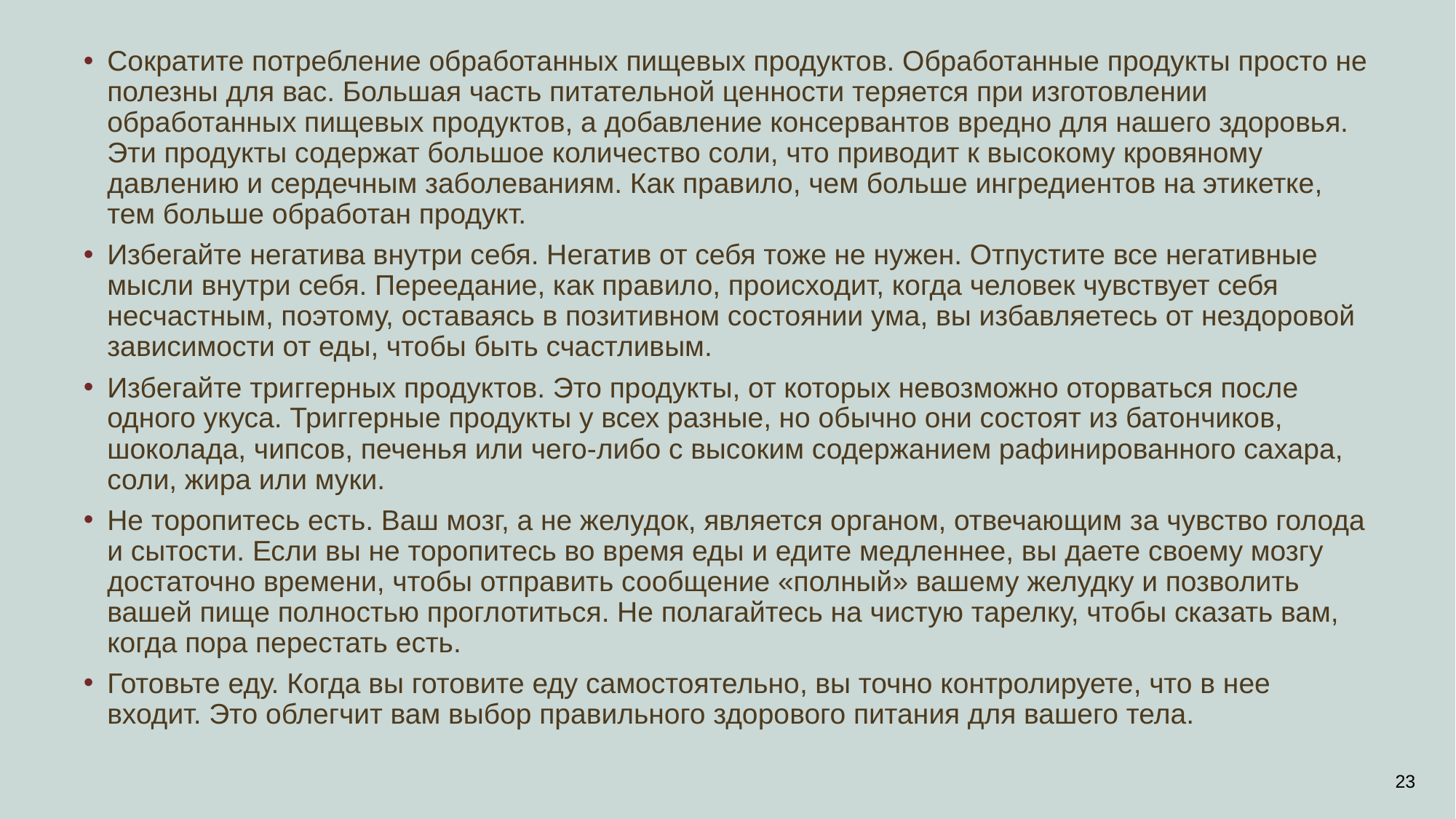

Сократите потребление обработанных пищевых продуктов. Обработанные продукты просто не полезны для вас. Большая часть питательной ценности теряется при изготовлении обработанных пищевых продуктов, а добавление консервантов вредно для нашего здоровья. Эти продукты содержат большое количество соли, что приводит к высокому кровяному давлению и сердечным заболеваниям. Как правило, чем больше ингредиентов на этикетке, тем больше обработан продукт.
Избегайте негатива внутри себя. Негатив от себя тоже не нужен. Отпустите все негативные мысли внутри себя. Переедание, как правило, происходит, когда человек чувствует себя несчастным, поэтому, оставаясь в позитивном состоянии ума, вы избавляетесь от нездоровой зависимости от еды, чтобы быть счастливым.
Избегайте триггерных продуктов. Это продукты, от которых невозможно оторваться после одного укуса. Триггерные продукты у всех разные, но обычно они состоят из батончиков, шоколада, чипсов, печенья или чего-либо с высоким содержанием рафинированного сахара, соли, жира или муки.
Не торопитесь есть. Ваш мозг, а не желудок, является органом, отвечающим за чувство голода и сытости. Если вы не торопитесь во время еды и едите медленнее, вы даете своему мозгу достаточно времени, чтобы отправить сообщение «полный» вашему желудку и позволить вашей пище полностью проглотиться. Не полагайтесь на чистую тарелку, чтобы сказать вам, когда пора перестать есть.
Готовьте еду. Когда вы готовите еду самостоятельно, вы точно контролируете, что в нее входит. Это облегчит вам выбор правильного здорового питания для вашего тела.

23